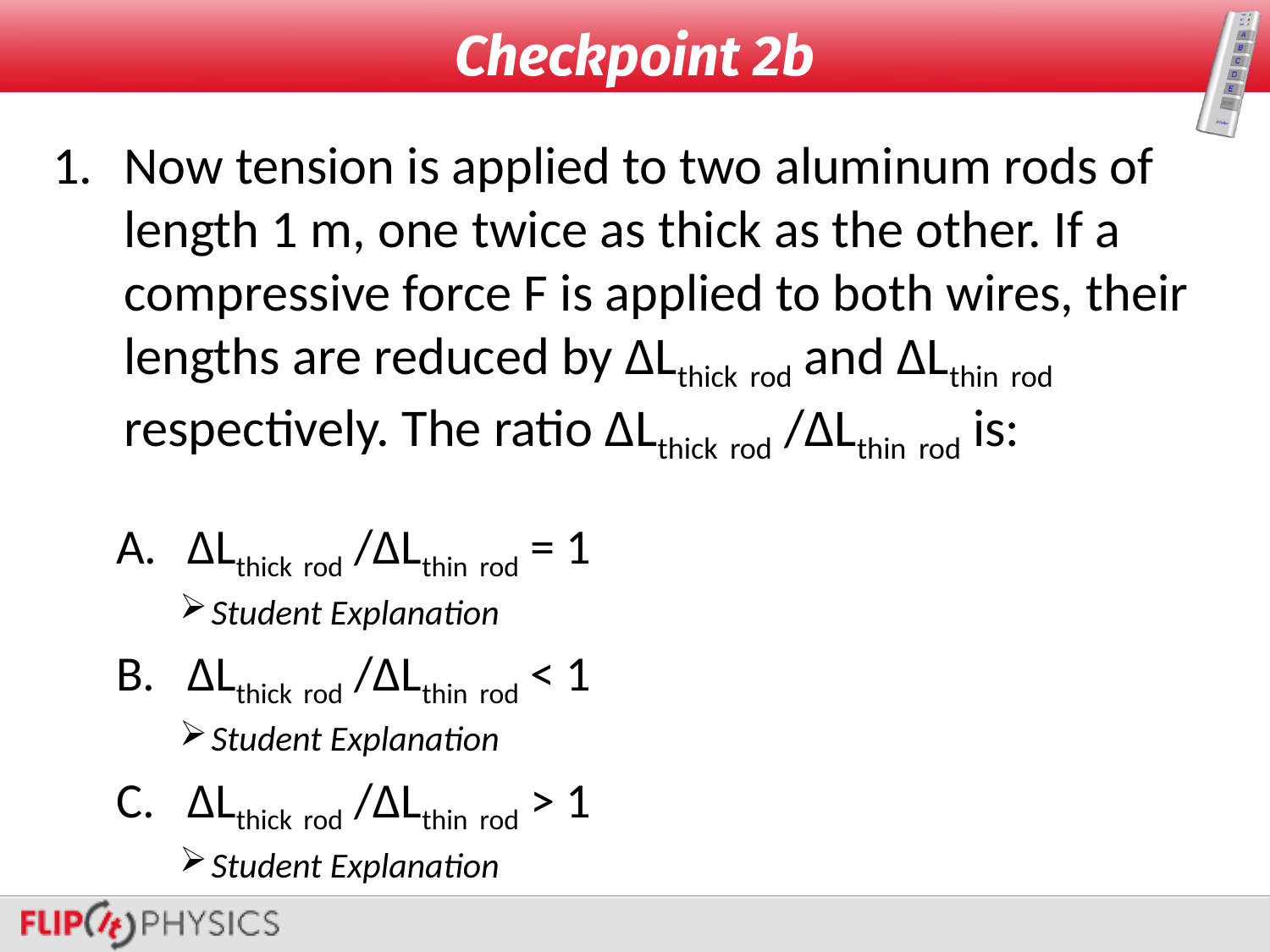

# Checkpoint 2b
Now tension is applied to two aluminum rods of length 1 m, one twice as thick as the other. If a compressive force F is applied to both wires, their lengths are reduced by ΔLthick rod and ΔLthin rod respectively. The ratio ΔLthick rod /ΔLthin rod is:

ΔLthick rod /ΔLthin rod = 1
Student Explanation
ΔLthick rod /ΔLthin rod < 1
Student Explanation
ΔLthick rod /ΔLthin rod > 1
Student Explanation